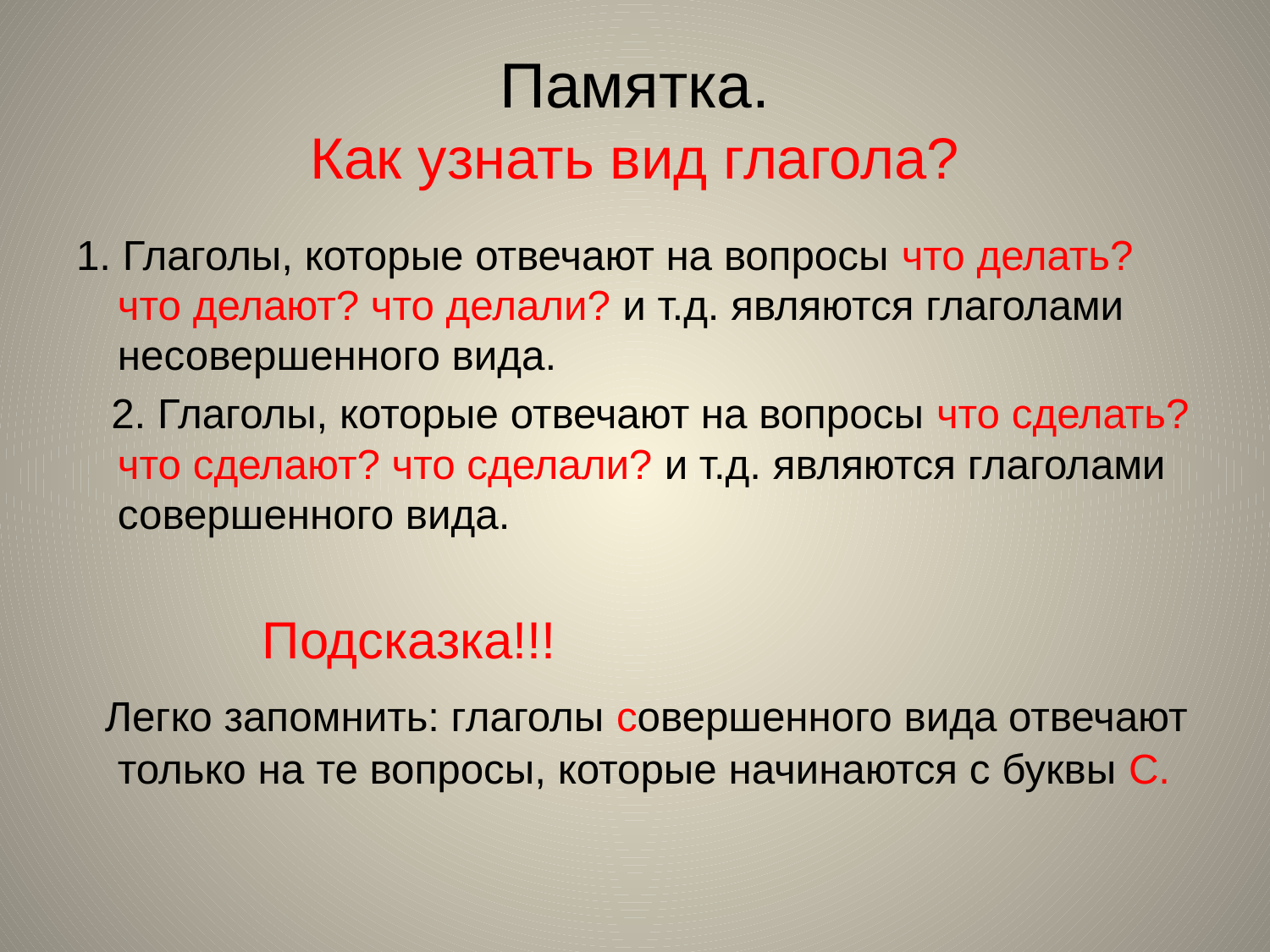

# Памятка. Как узнать вид глагола?
1. Глаголы, которые отвечают на вопросы что делать? что делают? что делали? и т.д. являются глаголами несовершенного вида.
   2. Глаголы, которые отвечают на вопросы что сделать? что сделают? что сделали? и т.д. являются глаголами совершенного вида.

                Подсказка!!!
  Легко запомнить: глаголы совершенного вида отвечают только на те вопросы, которые начинаются с буквы С.